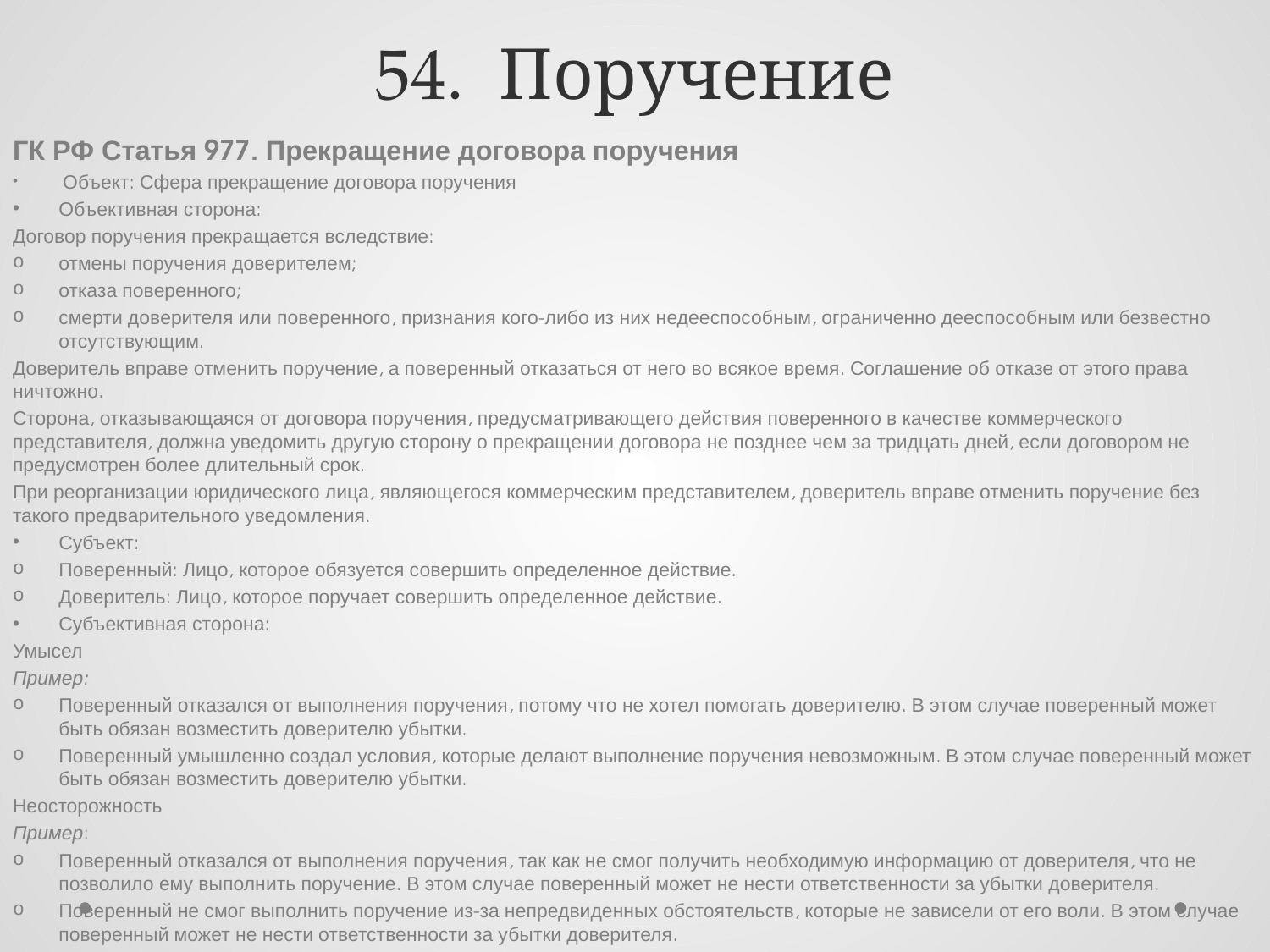

# 54.  Поручение
ГК РФ Статья 977. Прекращение договора поручения
 Объект: Сфера прекращение договора поручения
Объективная сторона:
Договор поручения прекращается вследствие:
отмены поручения доверителем;
отказа поверенного;
смерти доверителя или поверенного, признания кого-либо из них недееспособным, ограниченно дееспособным или безвестно отсутствующим.
Доверитель вправе отменить поручение, а поверенный отказаться от него во всякое время. Соглашение об отказе от этого права ничтожно.
Сторона, отказывающаяся от договора поручения, предусматривающего действия поверенного в качестве коммерческого представителя, должна уведомить другую сторону о прекращении договора не позднее чем за тридцать дней, если договором не предусмотрен более длительный срок.
При реорганизации юридического лица, являющегося коммерческим представителем, доверитель вправе отменить поручение без такого предварительного уведомления.
Субъект:
Поверенный: Лицо, которое обязуется совершить определенное действие.
Доверитель: Лицо, которое поручает совершить определенное действие.
Субъективная сторона:
Умысел
Пример:
Поверенный отказался от выполнения поручения, потому что не хотел помогать доверителю. В этом случае поверенный может быть обязан возместить доверителю убытки.
Поверенный умышленно создал условия, которые делают выполнение поручения невозможным. В этом случае поверенный может быть обязан возместить доверителю убытки.
Неосторожность
Пример:
Поверенный отказался от выполнения поручения, так как не смог получить необходимую информацию от доверителя, что не позволило ему выполнить поручение. В этом случае поверенный может не нести ответственности за убытки доверителя.
Поверенный не смог выполнить поручение из-за непредвиденных обстоятельств, которые не зависели от его воли. В этом случае поверенный может не нести ответственности за убытки доверителя.